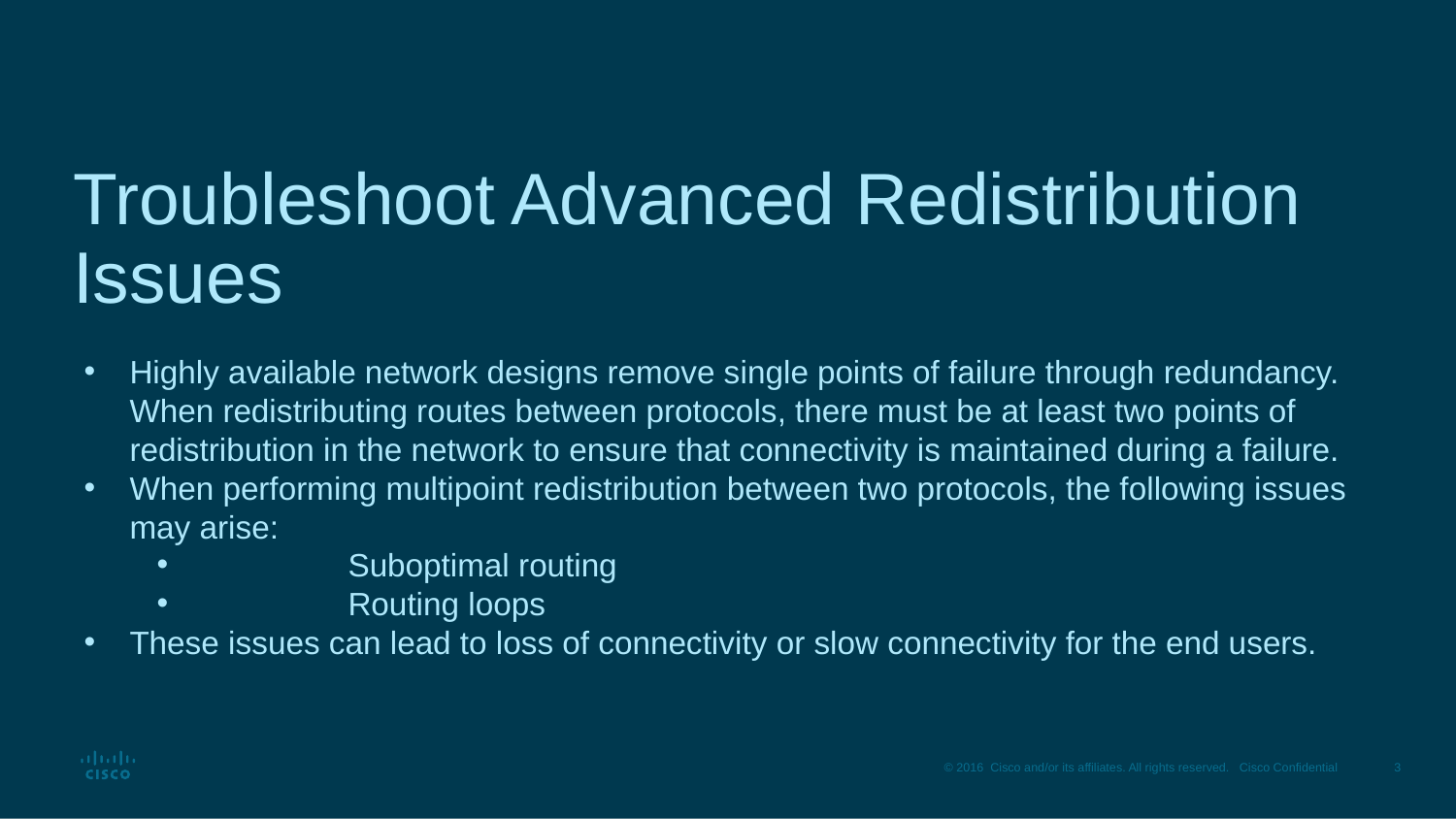

# Troubleshoot Advanced Redistribution Issues
Highly available network designs remove single points of failure through redundancy. When redistributing routes between protocols, there must be at least two points of redistribution in the network to ensure that connectivity is maintained during a failure.
When performing multipoint redistribution between two protocols, the following issues may arise:
	Suboptimal routing
	Routing loops
These issues can lead to loss of connectivity or slow connectivity for the end users.